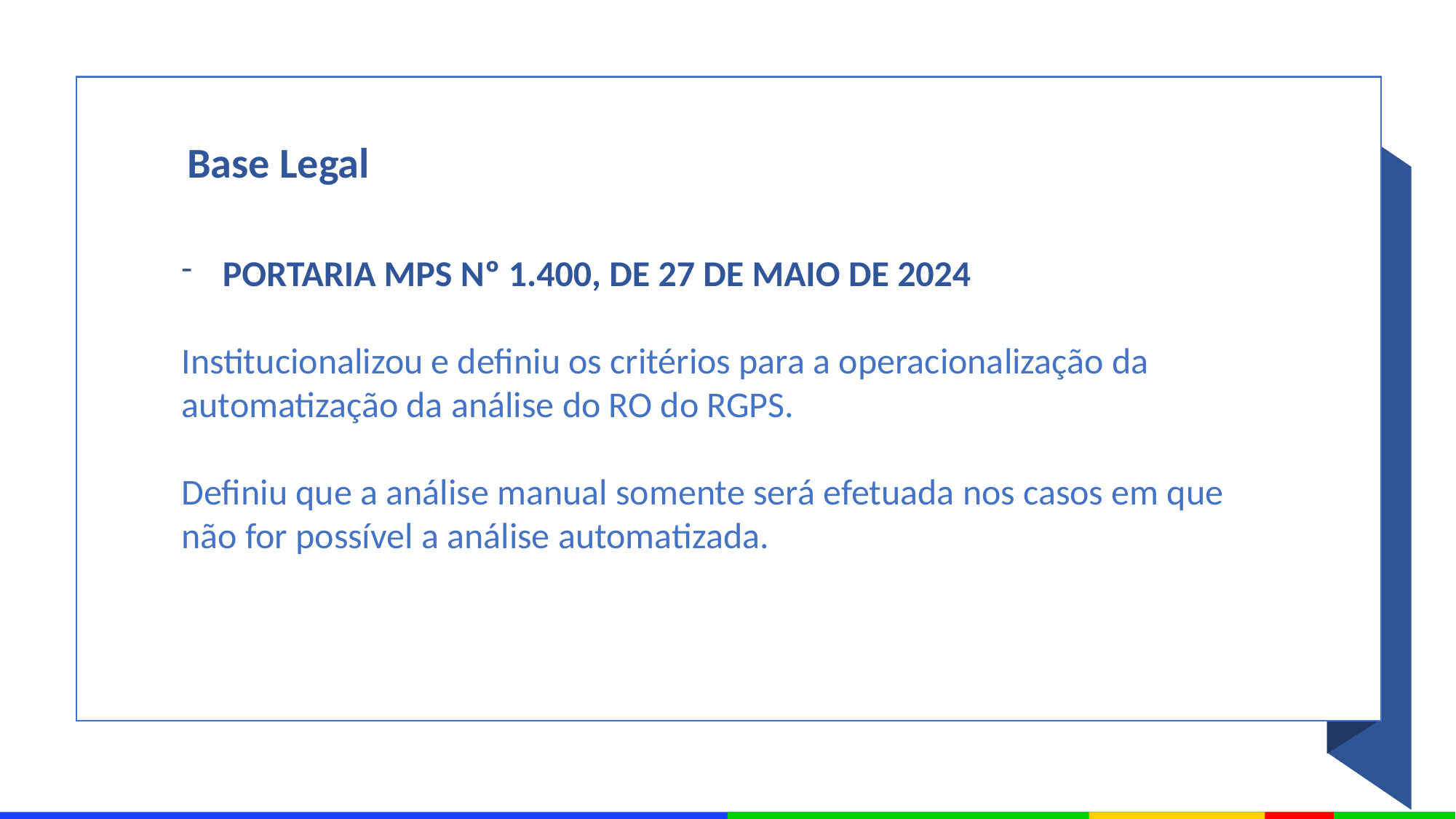

Base Legal
PORTARIA MPS Nº 1.400, DE 27 DE MAIO DE 2024

Institucionalizou e definiu os critérios para a operacionalização da automatização da análise do RO do RGPS.

Definiu que a análise manual somente será efetuada nos casos em que não for possível a análise automatizada.